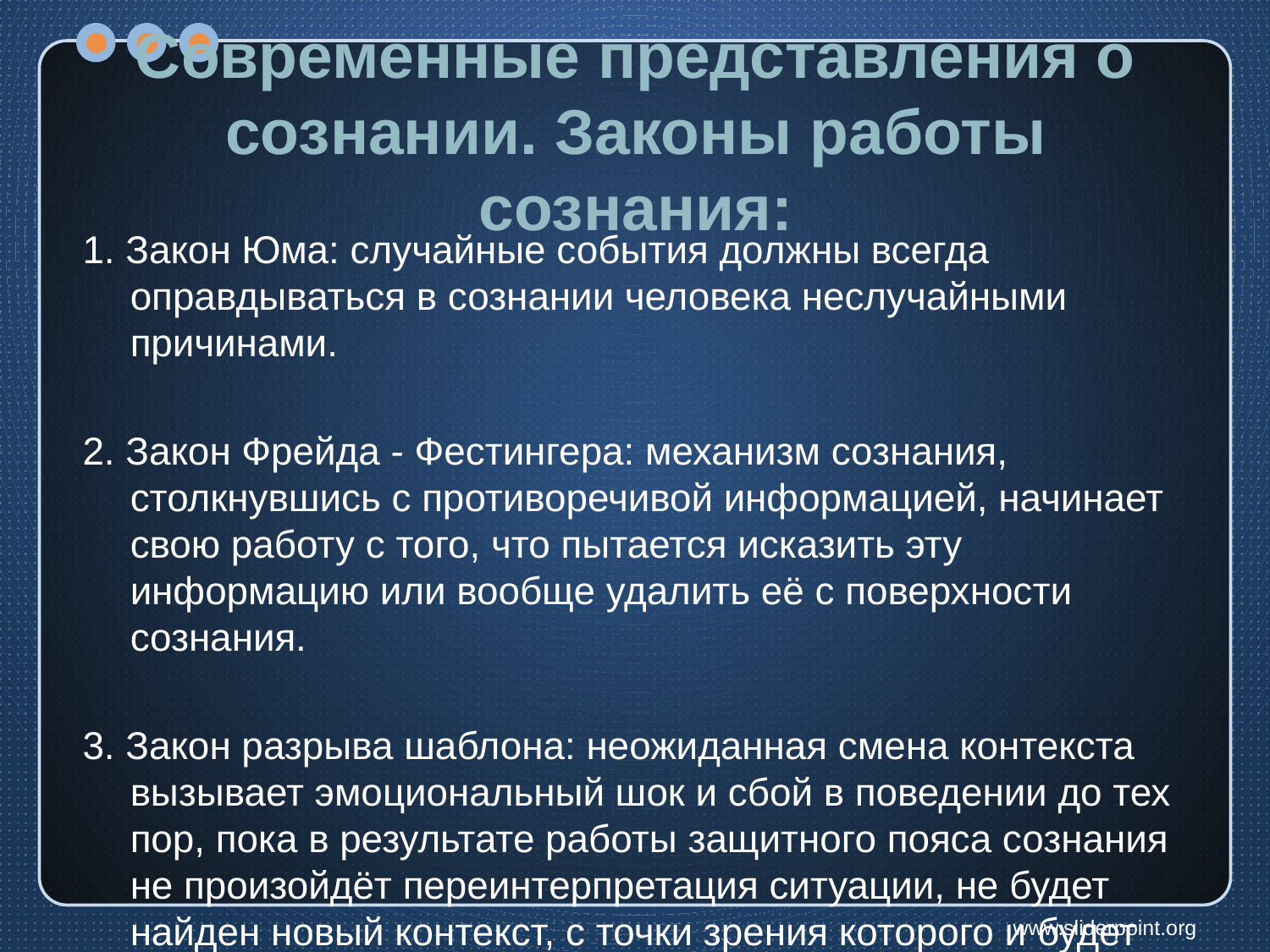

# Современные представления о сознании. Законы работы сознания:
1. Закон Юма: случайные события должны всегда оправдываться в сознании человека неслучайными причинами.

2. Закон Фрейда - Фестингера: механизм сознания, столкнувшись с противоречивой информацией, начинает свою работу с того, что пытается исказить эту информацию или вообще удалить её с поверхности сознания.

3. Закон разрыва шаблона: неожиданная смена контекста вызывает эмоциональный шок и сбой в поведении до тех пор, пока в результате работы защитного пояса сознания не произойдёт переинтерпретация ситуации, не будет найден новый контекст, с точки зрения которого и будет далее рассматриваться эта ситуация.
www.sliderpoint.org